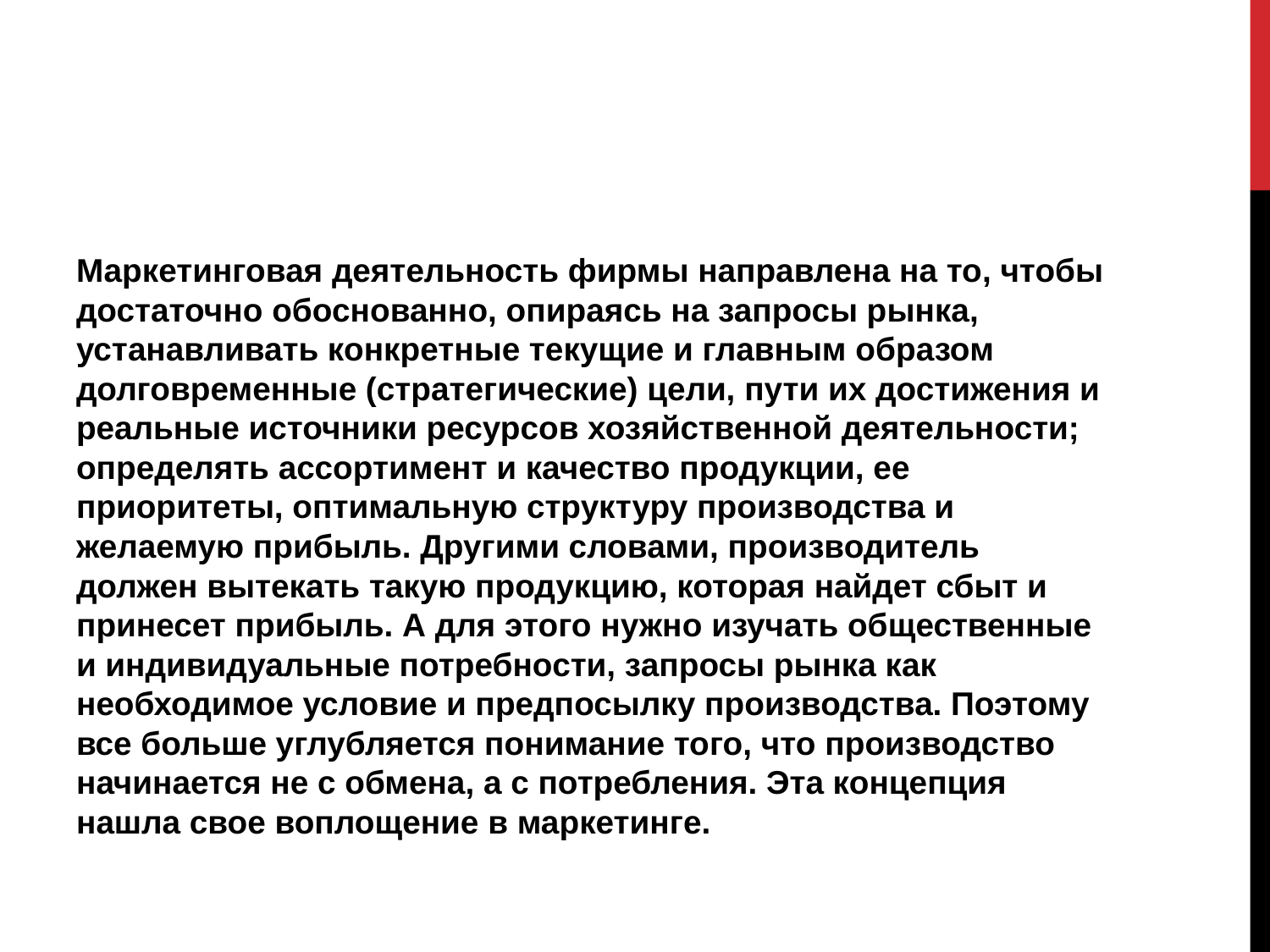

#
Маркетинговая деятельность фирмы направлена на то, чтобы достаточно обоснованно, опираясь на запросы рынка, устанавливать конкретные текущие и главным образом долговременные (стратегические) цели, пути их достижения и реальные источники ресурсов хозяйственной деятельности; определять ассортимент и качество продукции, ее приоритеты, оптимальную структуру производства и желаемую прибыль. Другими словами, производитель должен вытекать такую продукцию, которая найдет сбыт и принесет прибыль. А для этого нужно изучать общественные и индивидуальные потребности, запросы рынка как необходимое условие и предпосылку производства. Поэтому все больше углубляется понимание того, что производство начинается не с обмена, а с потребления. Эта концепция нашла свое воплощение в маркетинге.